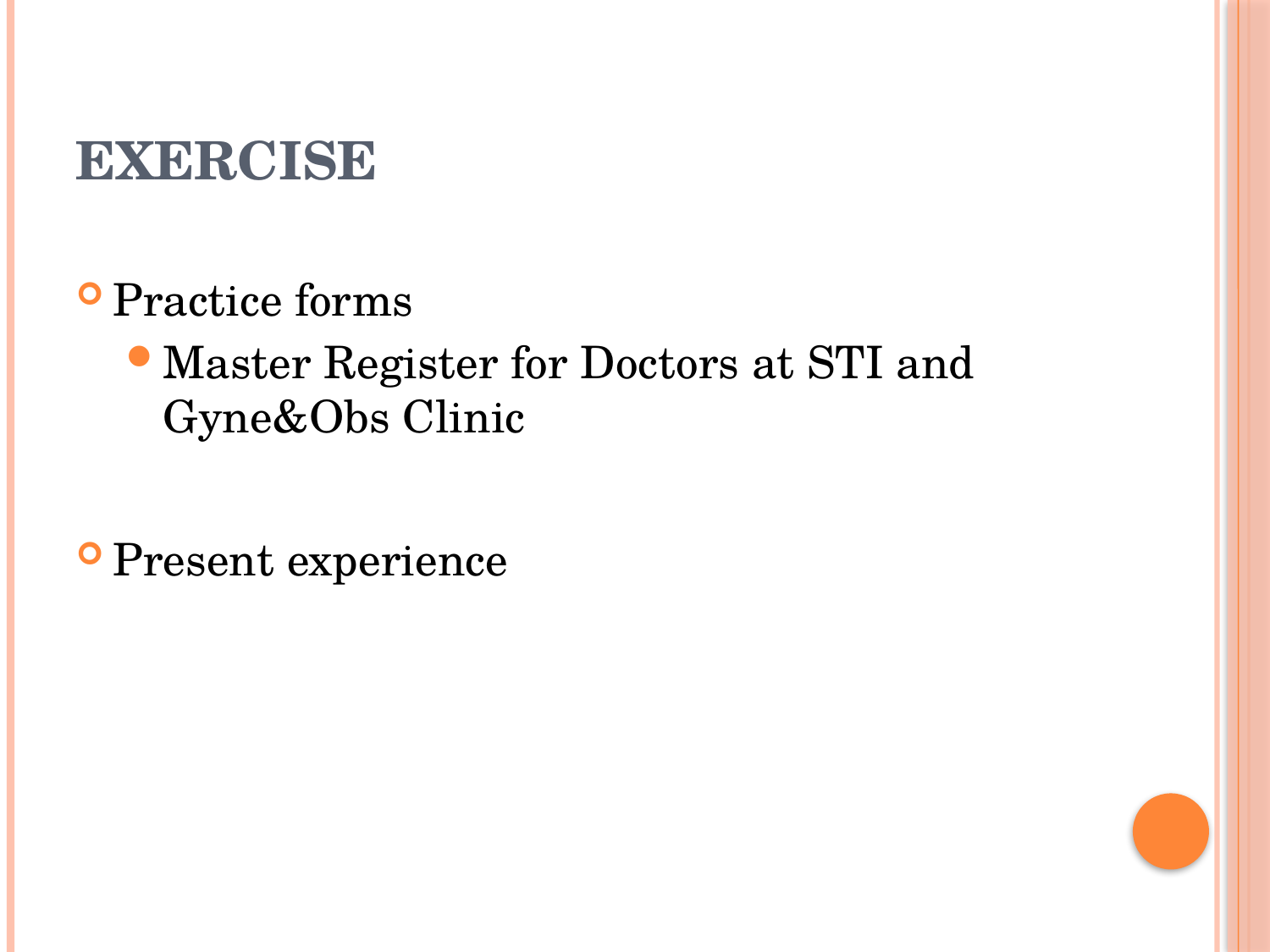

# Exercise
Practice forms
Master Register for Doctors at STI and Gyne&Obs Clinic

Present experience